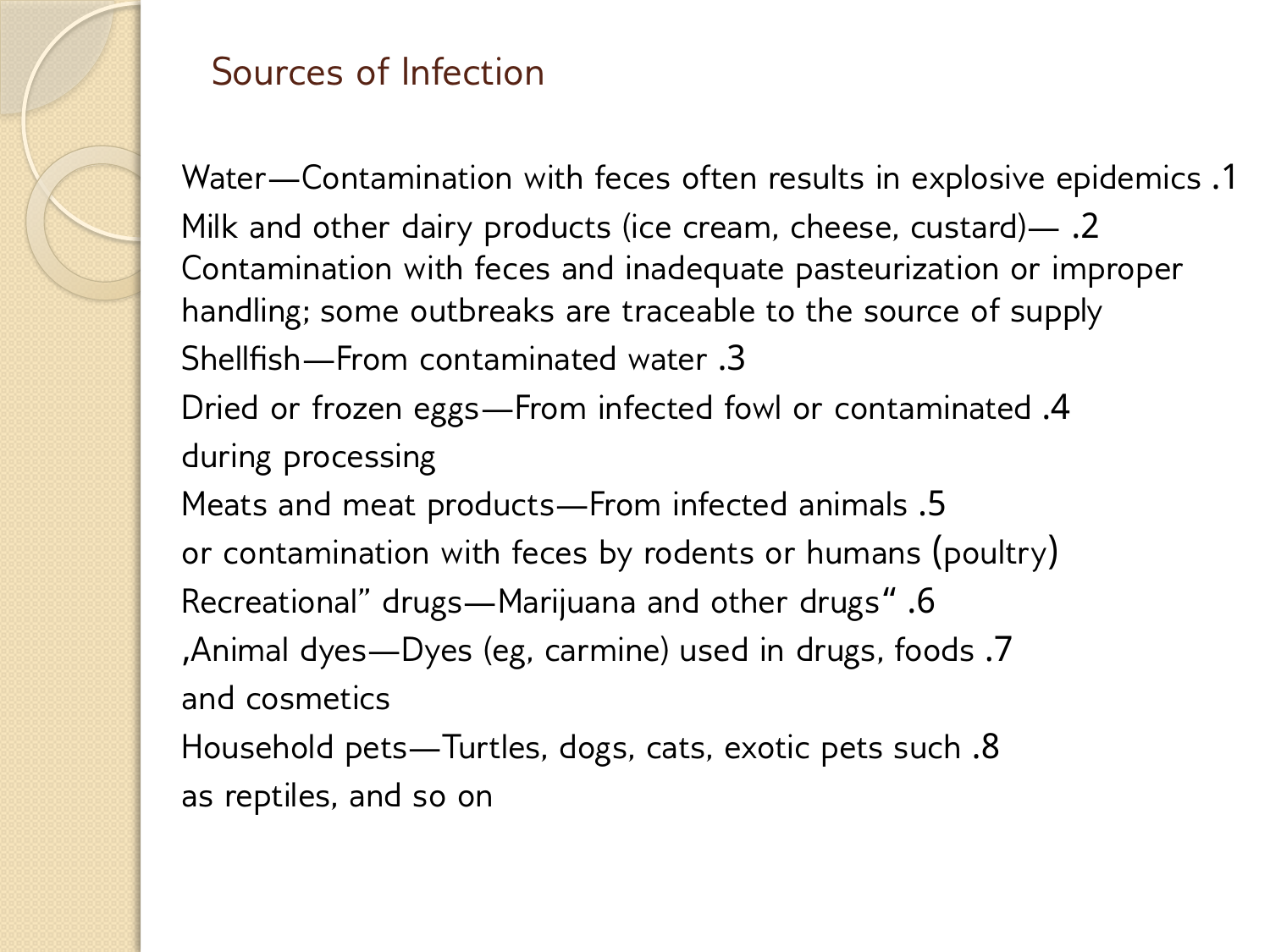

# Sources of Infection
1. Water—Contamination with feces often results in explosive epidemics
2. Milk and other dairy products (ice cream, cheese, custard)—Contamination with feces and inadequate pasteurization or improper handling; some outbreaks are traceable to the source of supply
3. Shellfish—From contaminated water
4. Dried or frozen eggs—From infected fowl or contaminated
during processing
5. Meats and meat products—From infected animals
(poultry) or contamination with feces by rodents or humans
6. “Recreational” drugs—Marijuana and other drugs
7. Animal dyes—Dyes (eg, carmine) used in drugs, foods,
and cosmetics
8. Household pets—Turtles, dogs, cats, exotic pets such
as reptiles, and so on